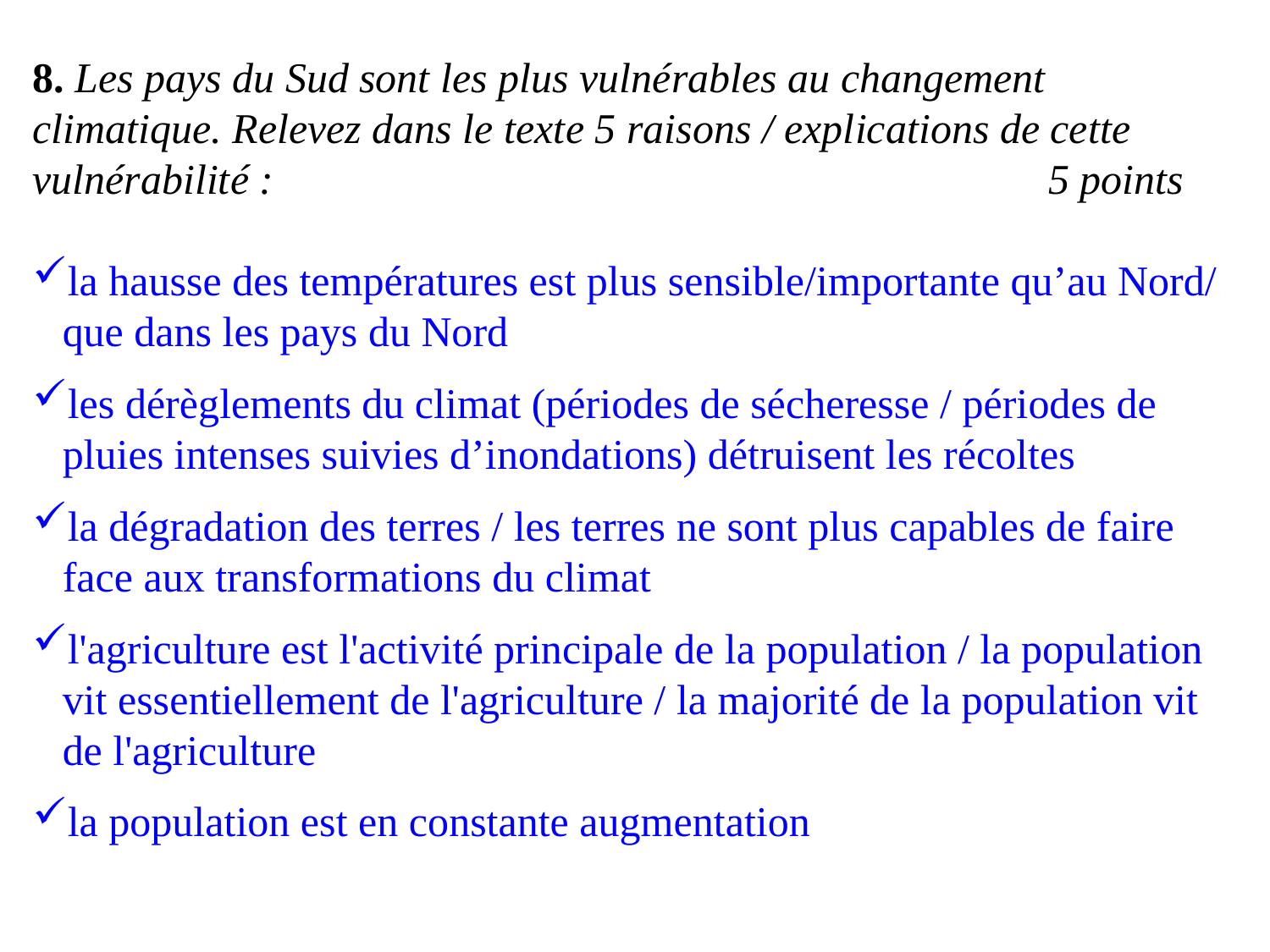

8. Les pays du Sud sont les plus vulnérables au changement climatique. Relevez dans le texte 5 raisons / explications de cette vulnérabilité :							5 points

la hausse des températures est plus sensible/importante qu’au Nord/ que dans les pays du Nord
les dérèglements du climat (périodes de sécheresse / périodes de pluies intenses suivies d’inondations) détruisent les récoltes
la dégradation des terres / les terres ne sont plus capables de faire face aux transformations du climat
l'agriculture est l'activité principale de la population / la population vit essentiellement de l'agriculture / la majorité de la population vit de l'agriculture
la population est en constante augmentation